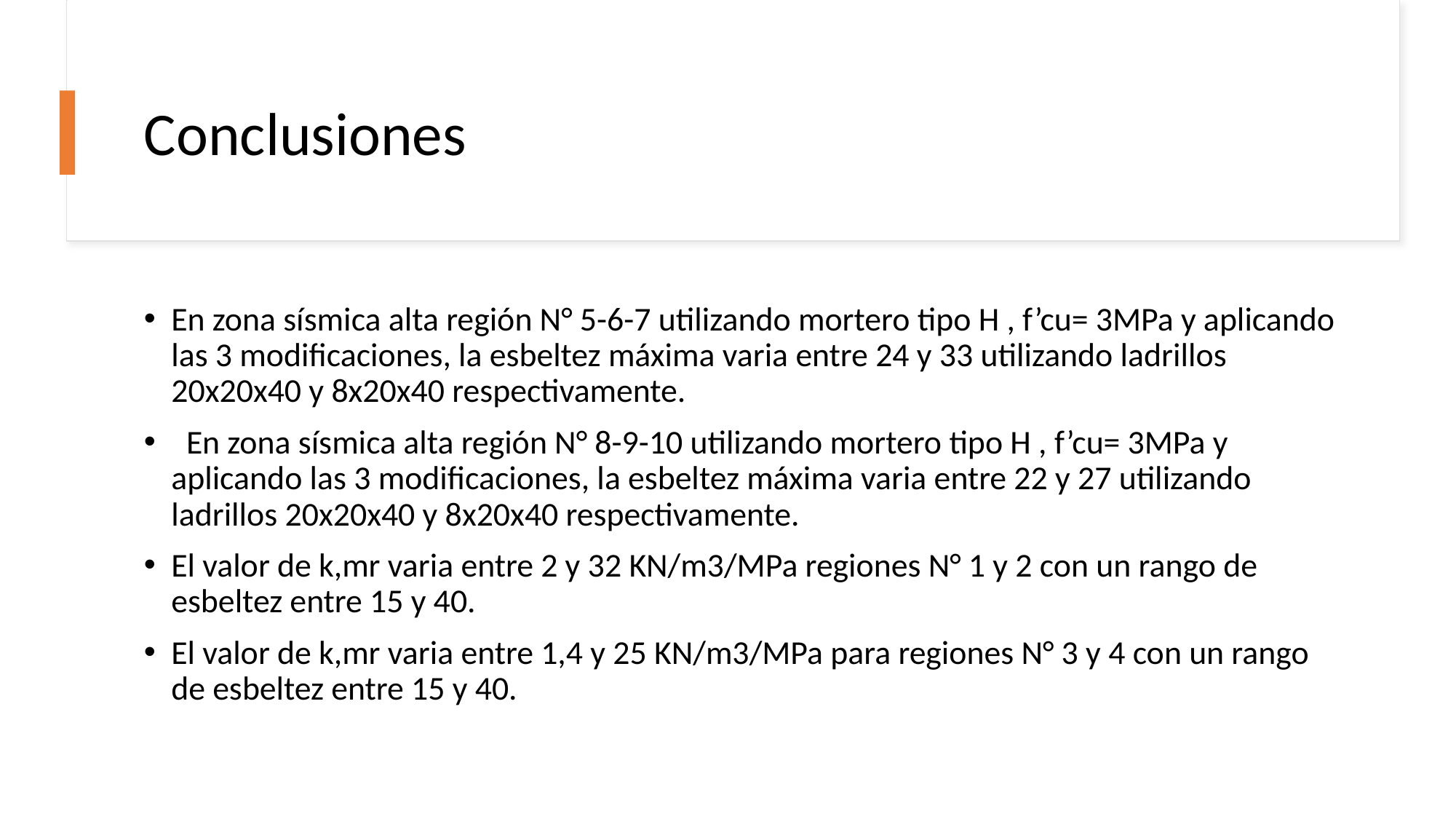

# Conclusiones

En zona sísmica alta región N° 5-6-7 utilizando mortero tipo H , f’cu= 3MPa y aplicando las 3 modificaciones, la esbeltez máxima varia entre 24 y 33 utilizando ladrillos 20x20x40 y 8x20x40 respectivamente.
  En zona sísmica alta región N° 8-9-10 utilizando mortero tipo H , f’cu= 3MPa y aplicando las 3 modificaciones, la esbeltez máxima varia entre 22 y 27 utilizando ladrillos 20x20x40 y 8x20x40 respectivamente.
El valor de k,mr varia entre 2 y 32 KN/m3/MPa regiones N° 1 y 2 con un rango de esbeltez entre 15 y 40.
El valor de k,mr varia entre 1,4 y 25 KN/m3/MPa para regiones N° 3 y 4 con un rango de esbeltez entre 15 y 40.